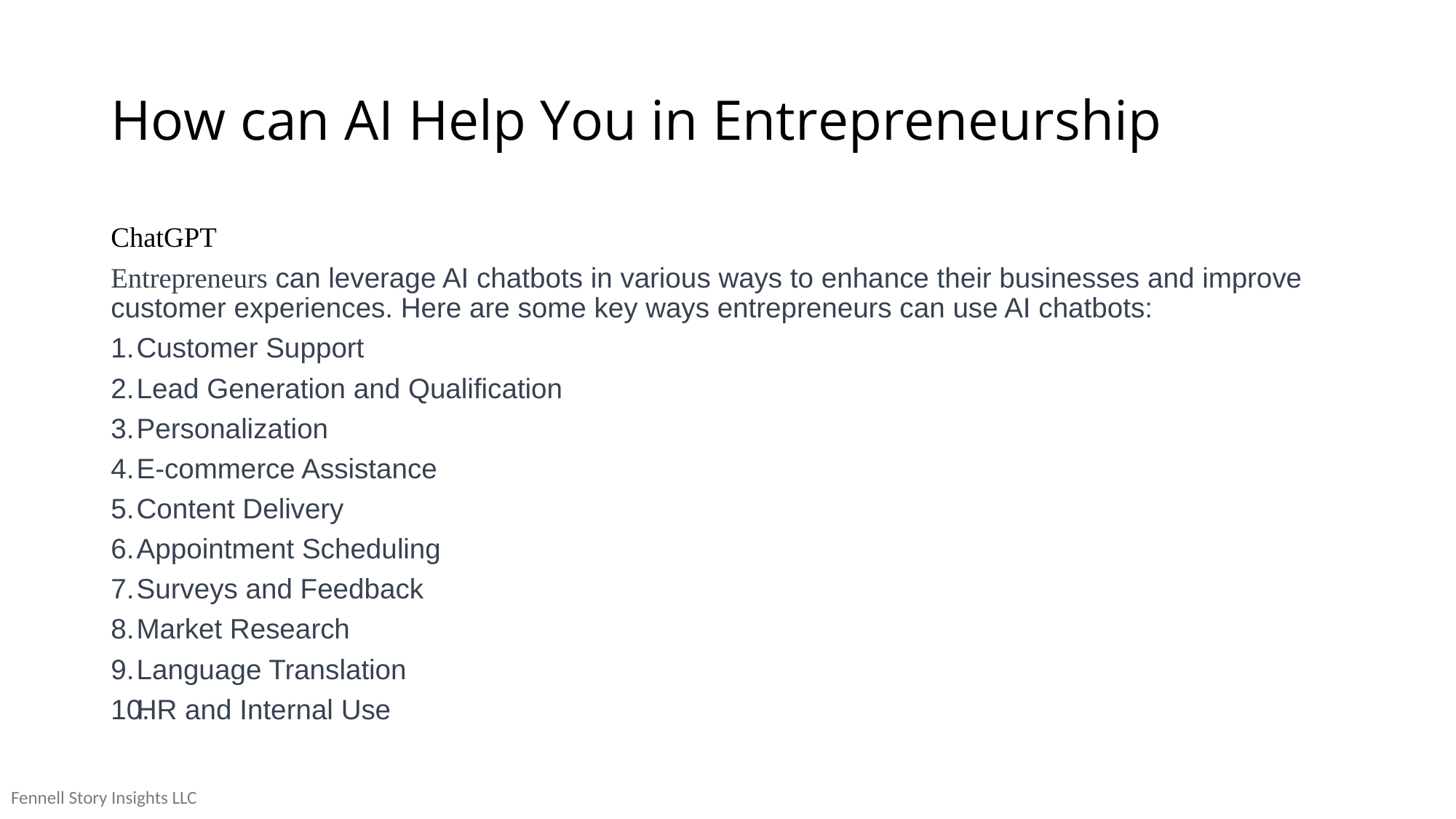

# How can AI Help You in Entrepreneurship
ChatGPT
Entrepreneurs can leverage AI chatbots in various ways to enhance their businesses and improve customer experiences. Here are some key ways entrepreneurs can use AI chatbots:
Customer Support
Lead Generation and Qualification
Personalization
E-commerce Assistance
Content Delivery
Appointment Scheduling
Surveys and Feedback
Market Research
Language Translation
HR and Internal Use
Fennell Story Insights LLC